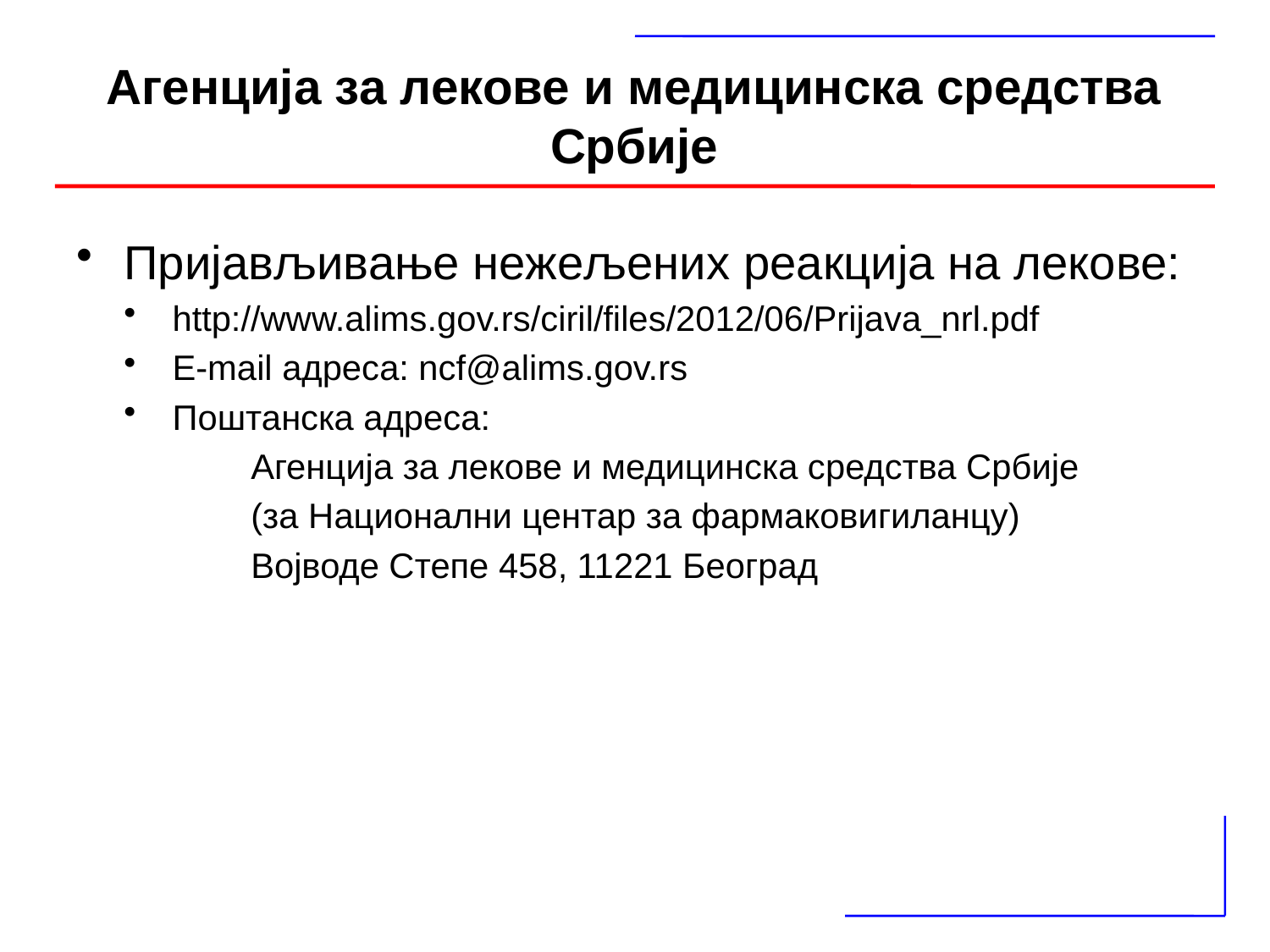

# Агенција за лекове и медицинска средства Србије
Пријављивање нежељених реакција на лекове:
http://www.alims.gov.rs/ciril/files/2012/06/Prijava_nrl.pdf
E-mail адреса: ncf@alims.gov.rs
Поштанска адреса:
		Агенција за лекове и медицинска средства Србије
		(за Национални центар за фармаковигиланцу)
		Војводе Степе 458, 11221 Београд